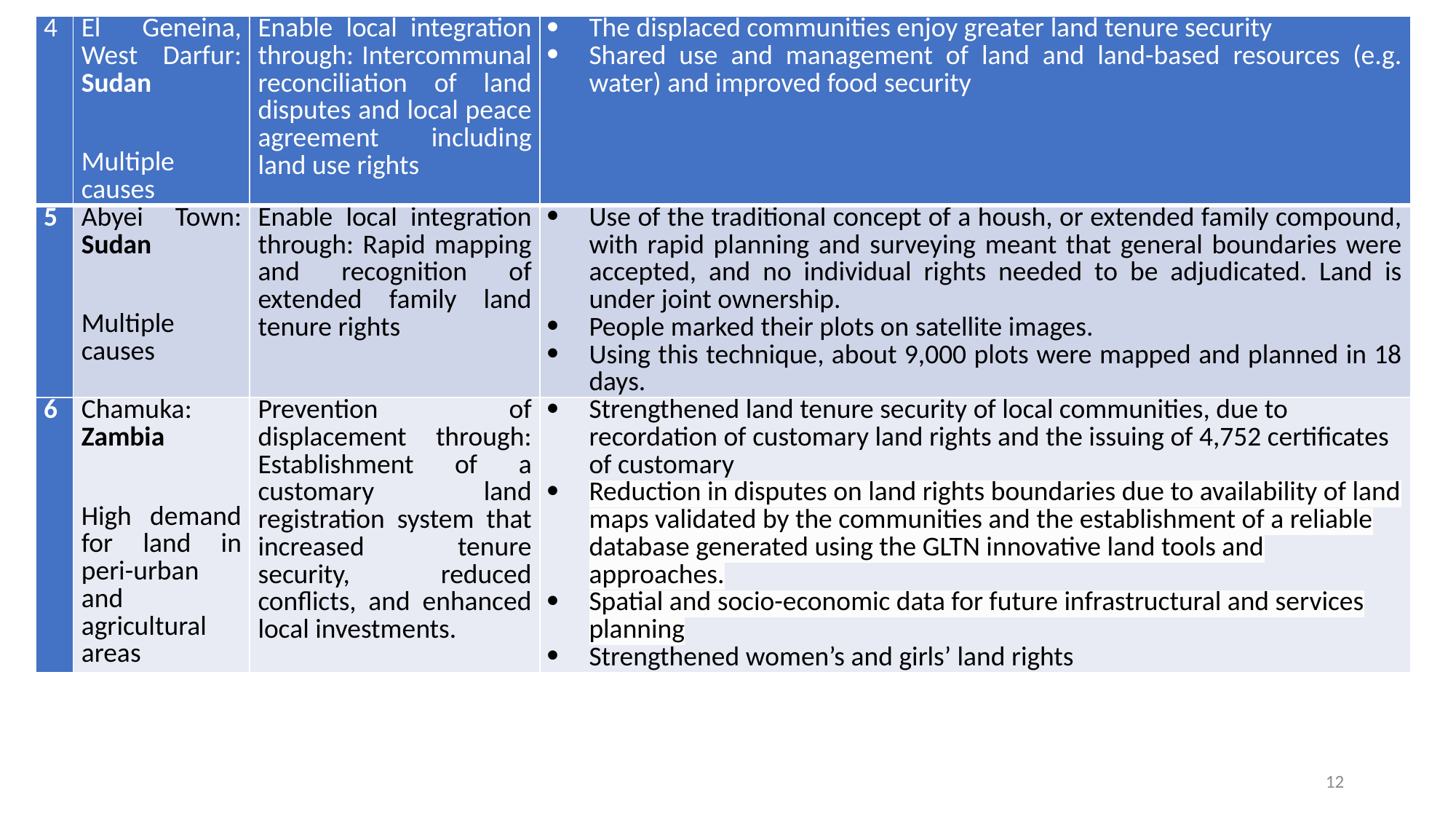

| 4 | El Geneina, West Darfur: Sudan   Multiple causes | Enable local integration through: Intercommunal reconciliation of land disputes and local peace agreement including land use rights | The displaced communities enjoy greater land tenure security Shared use and management of land and land-based resources (e.g. water) and improved food security |
| --- | --- | --- | --- |
| 5 | Abyei Town: Sudan   Multiple causes | Enable local integration through: Rapid mapping and recognition of extended family land tenure rights | Use of the traditional concept of a housh, or extended family compound, with rapid planning and surveying meant that general boundaries were accepted, and no individual rights needed to be adjudicated. Land is under joint ownership. People marked their plots on satellite images. Using this technique, about 9,000 plots were mapped and planned in 18 days. |
| 6 | Chamuka: Zambia   High demand for land in peri-urban and agricultural areas | Prevention of displacement through: Establishment of a customary land registration system that increased tenure security, reduced conflicts, and enhanced local investments. | Strengthened land tenure security of local communities, due to recordation of customary land rights and the issuing of 4,752 certificates of customary Reduction in disputes on land rights boundaries due to availability of land maps validated by the communities and the establishment of a reliable database generated using the GLTN innovative land tools and approaches. Spatial and socio-economic data for future infrastructural and services planning Strengthened women’s and girls’ land rights |
12